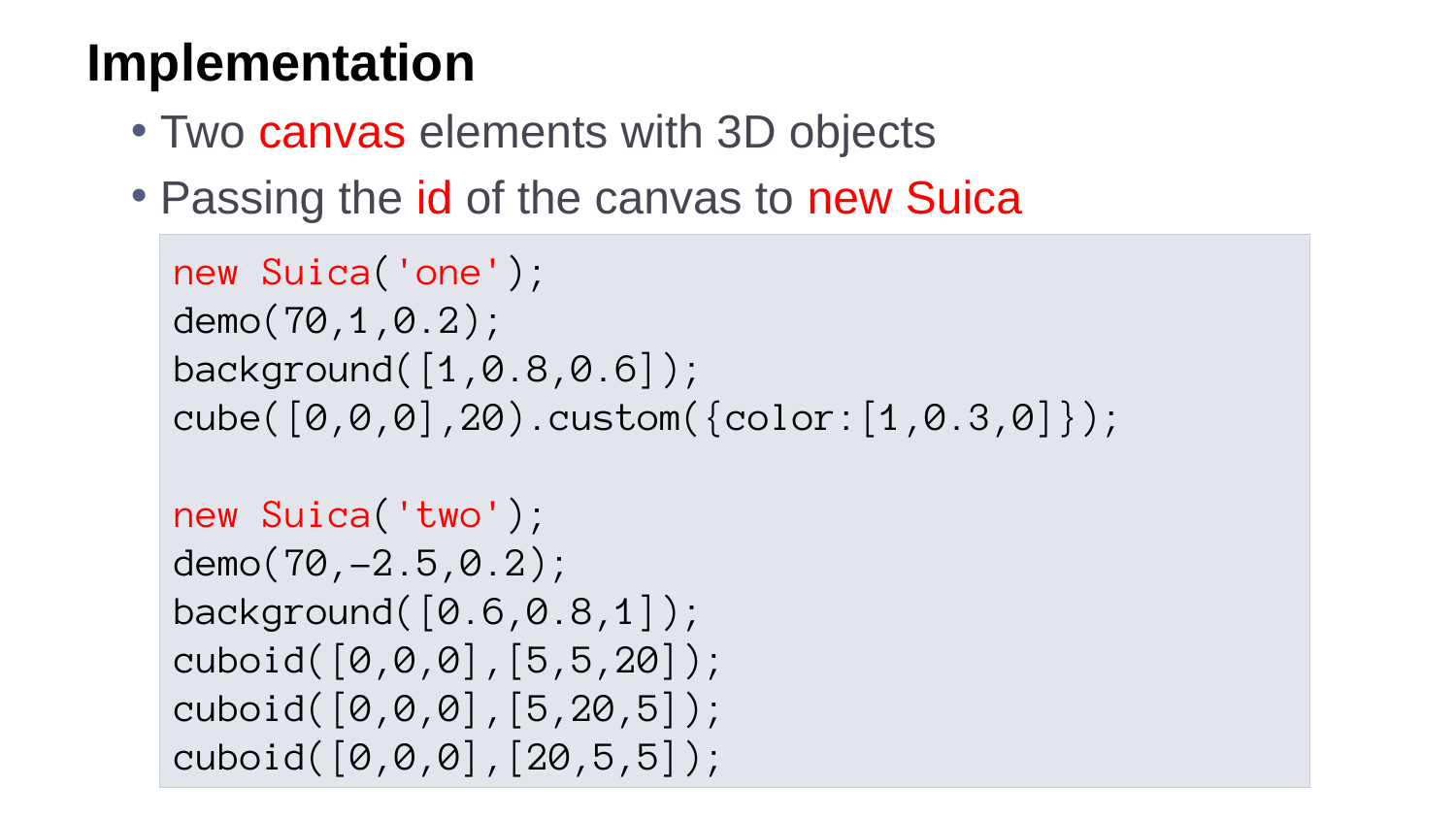

Implementation
Two canvas elements with 3D objects
Passing the id of the canvas to new Suica
new Suica('one');
demo(70,1,0.2);
background([1,0.8,0.6]);
cube([0,0,0],20).custom({color:[1,0.3,0]});

new Suica('two');
demo(70,-2.5,0.2);
background([0.6,0.8,1]);
cuboid([0,0,0],[5,5,20]);
cuboid([0,0,0],[5,20,5]);
cuboid([0,0,0],[20,5,5]);